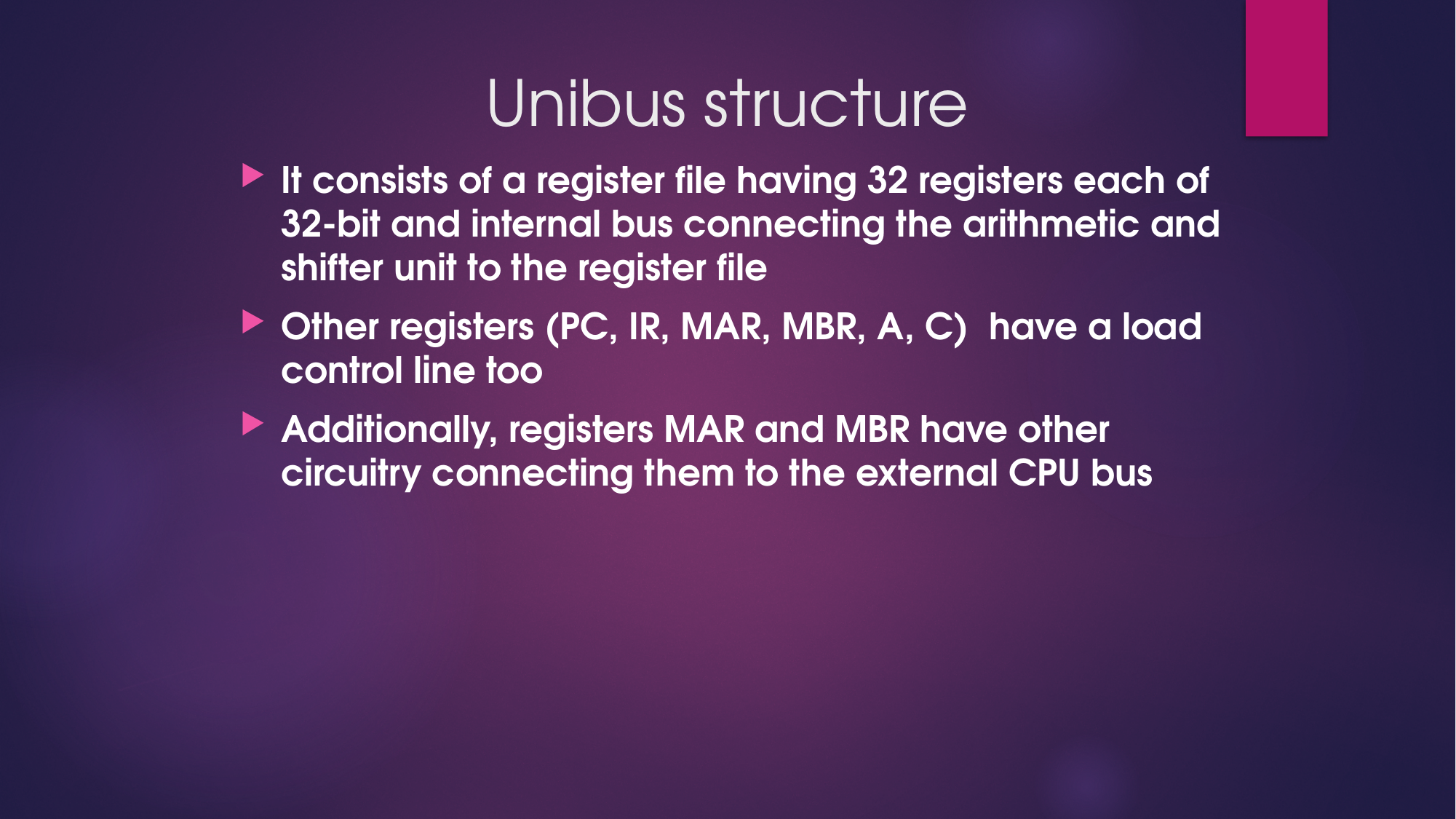

Unibus structure
It consists of a register file having 32 registers each of 32-bit and internal bus connecting the arithmetic and shifter unit to the register file
Other registers (PC, IR, MAR, MBR, A, C)  have a load control line too
Additionally, registers MAR and MBR have other circuitry connecting them to the external CPU bus